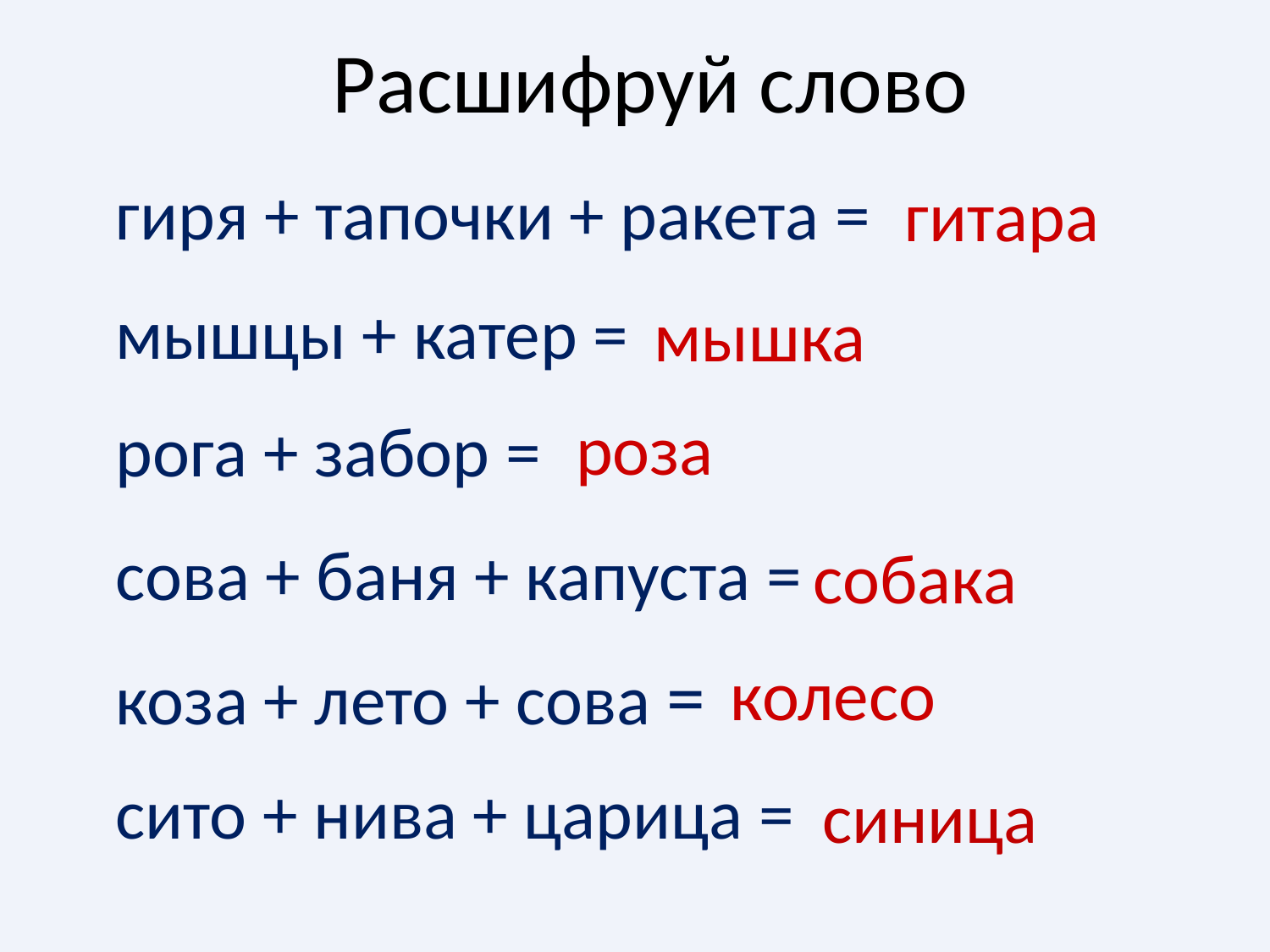

# Расшифруй слово
гитара
гиря + тапочки + ракета =
мышцы + катер =
мышка
роза
рога + забор =

сова + баня + капуста =
собака
коза + лето + сова =
колесо
сито + нива + царица =
синица